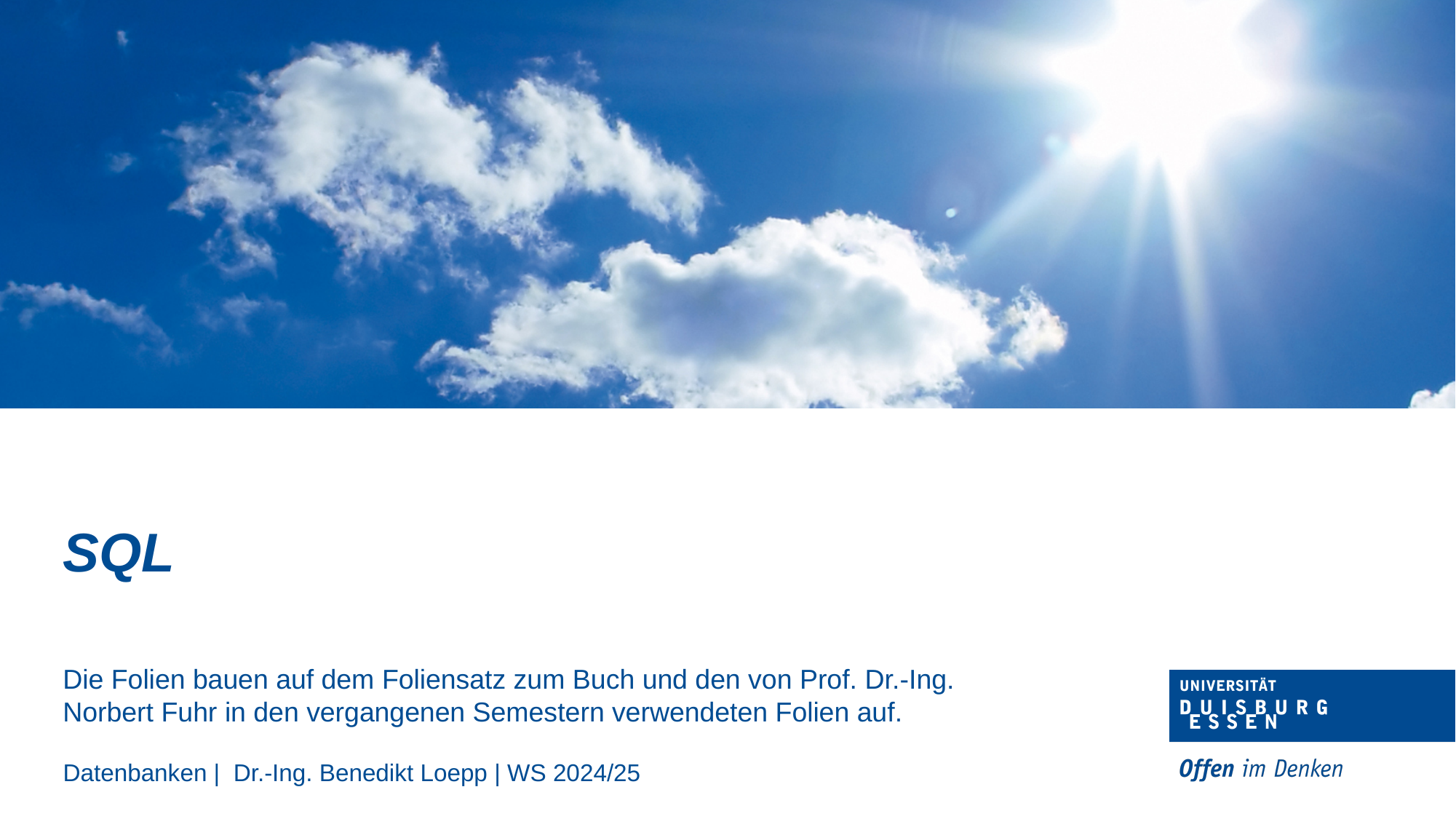

SQL
Die Folien bauen auf dem Foliensatz zum Buch und den von Prof. Dr.-Ing. Norbert Fuhr in den vergangenen Semestern verwendeten Folien auf.
Datenbanken |  Dr.-Ing. Benedikt Loepp | WS 2024/25